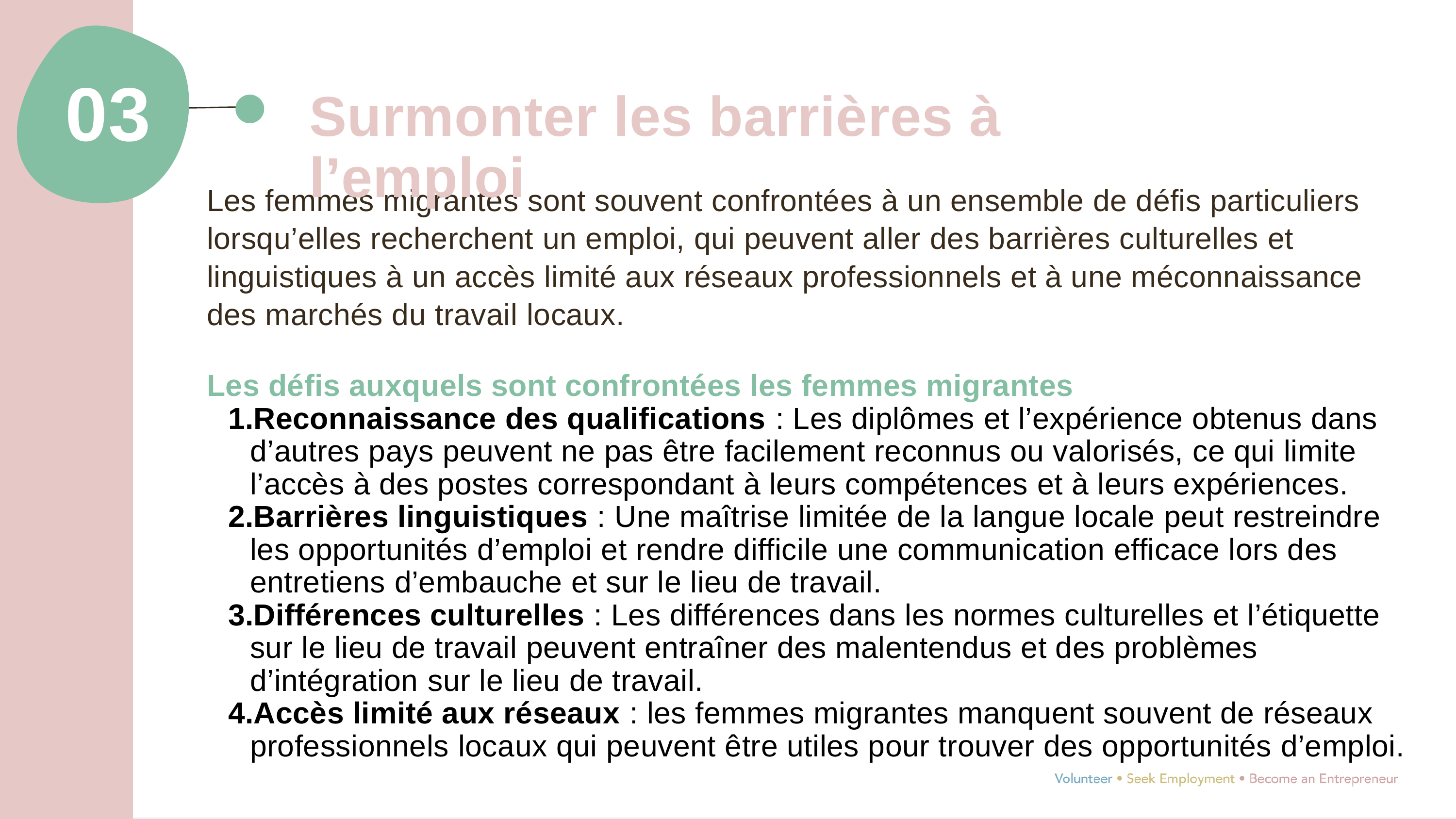

03
Surmonter les barrières à l’emploi

Les femmes migrantes sont souvent confrontées à un ensemble de défis particuliers lorsqu’elles recherchent un emploi, qui peuvent aller des barrières culturelles et linguistiques à un accès limité aux réseaux professionnels et à une méconnaissance des marchés du travail locaux.

Les défis auxquels sont confrontées les femmes migrantes
Reconnaissance des qualifications : Les diplômes et l’expérience obtenus dans d’autres pays peuvent ne pas être facilement reconnus ou valorisés, ce qui limite l’accès à des postes correspondant à leurs compétences et à leurs expériences.
Barrières linguistiques : Une maîtrise limitée de la langue locale peut restreindre les opportunités d’emploi et rendre difficile une communication efficace lors des entretiens d’embauche et sur le lieu de travail.
Différences culturelles : Les différences dans les normes culturelles et l’étiquette sur le lieu de travail peuvent entraîner des malentendus et des problèmes d’intégration sur le lieu de travail.
Accès limité aux réseaux : les femmes migrantes manquent souvent de réseaux professionnels locaux qui peuvent être utiles pour trouver des opportunités d’emploi.